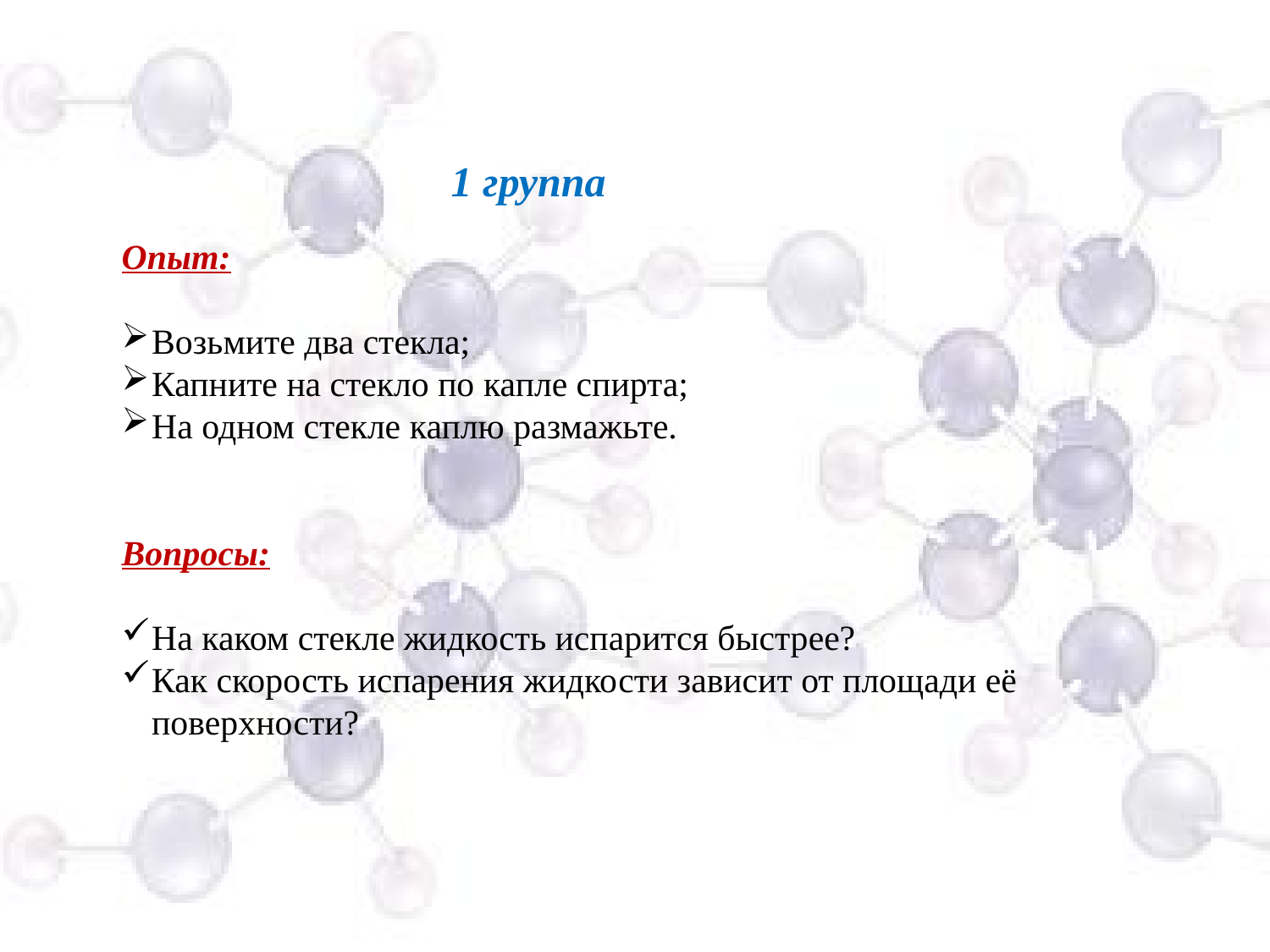

1 группа
Опыт:

Возьмите два стекла;
Капните на стекло по капле спирта;
На одном стекле каплю размажьте.

Вопросы:

На каком стекле жидкость испарится быстрее?
Как скорость испарения жидкости зависит от площади её поверхности?